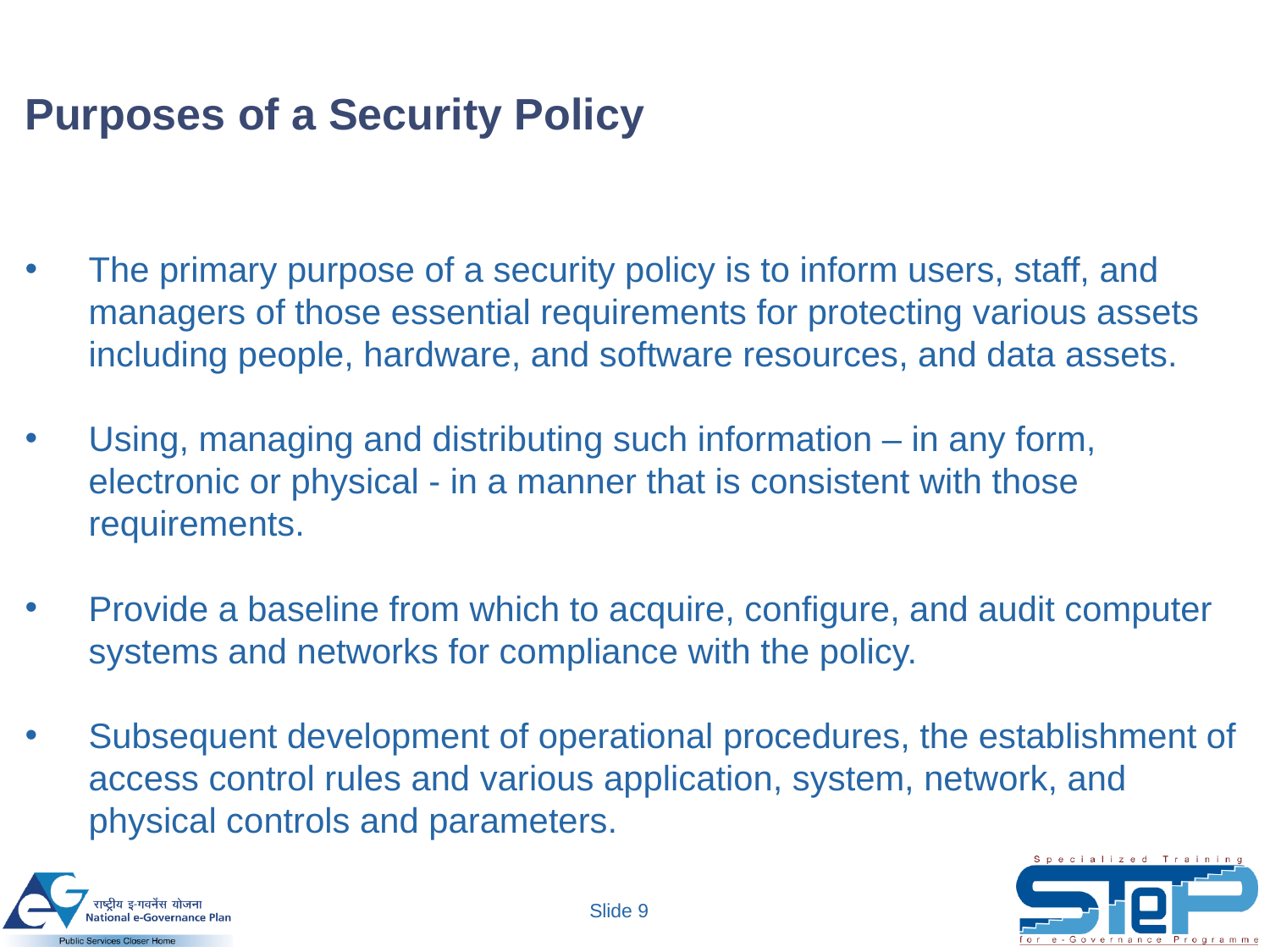

# Purposes of a Security Policy
The primary purpose of a security policy is to inform users, staff, and managers of those essential requirements for protecting various assets including people, hardware, and software resources, and data assets.

Using, managing and distributing such information – in any form, electronic or physical - in a manner that is consistent with those requirements.

Provide a baseline from which to acquire, configure, and audit computer systems and networks for compliance with the policy.

Subsequent development of operational procedures, the establishment of access control rules and various application, system, network, and physical controls and parameters.